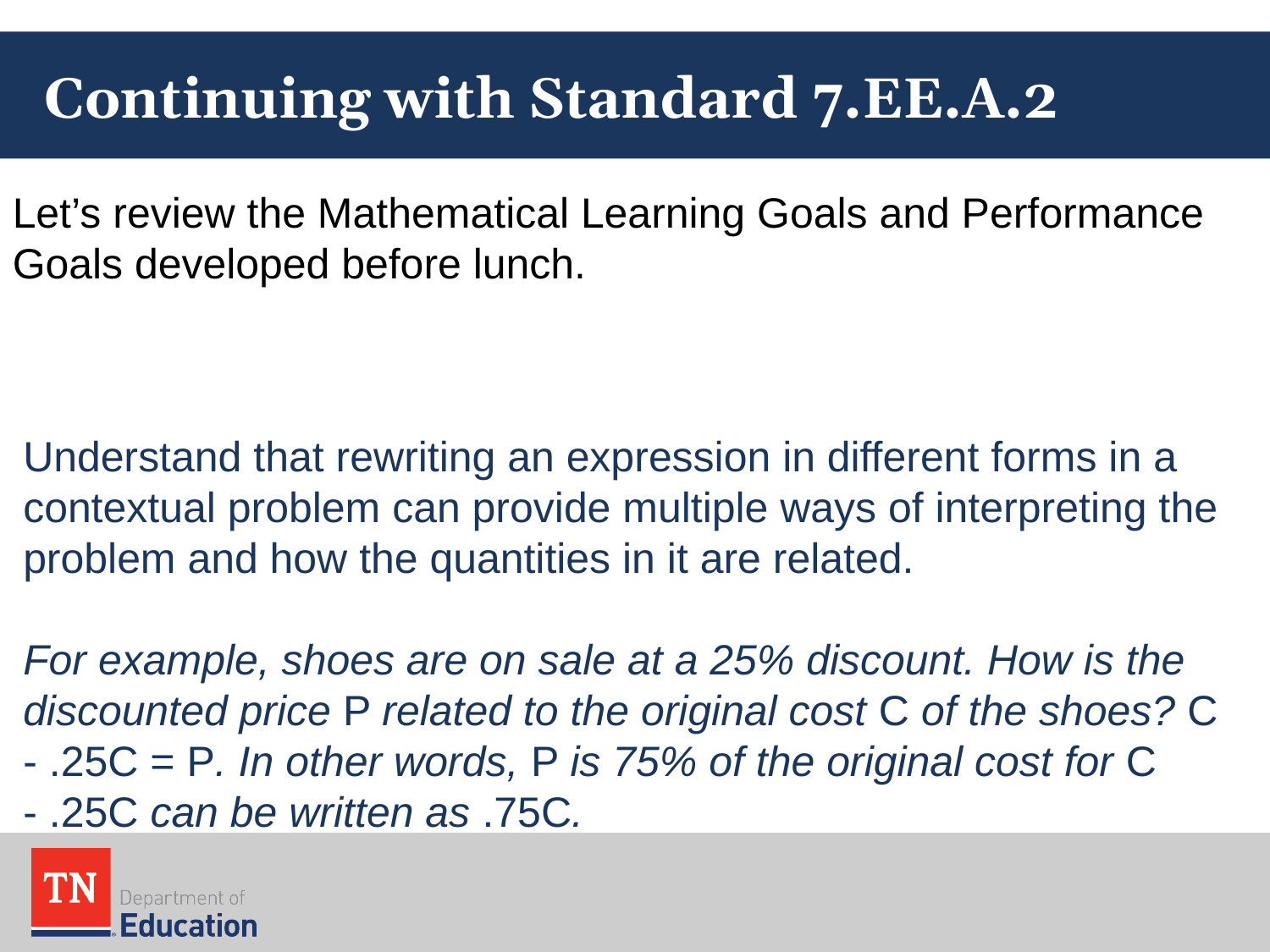

# Continuing with Standard 7.EE.A.2
Let’s review the Mathematical Learning Goals and Performance Goals developed before lunch.
Understand that rewriting an expression in different forms in a contextual problem can provide multiple ways of interpreting the problem and how the quantities in it are related.

For example, shoes are on sale at a 25% discount. How is the discounted price P related to the original cost C of the shoes? C - .25C = P. In other words, P is 75% of the original cost for C - .25C can be written as .75C.